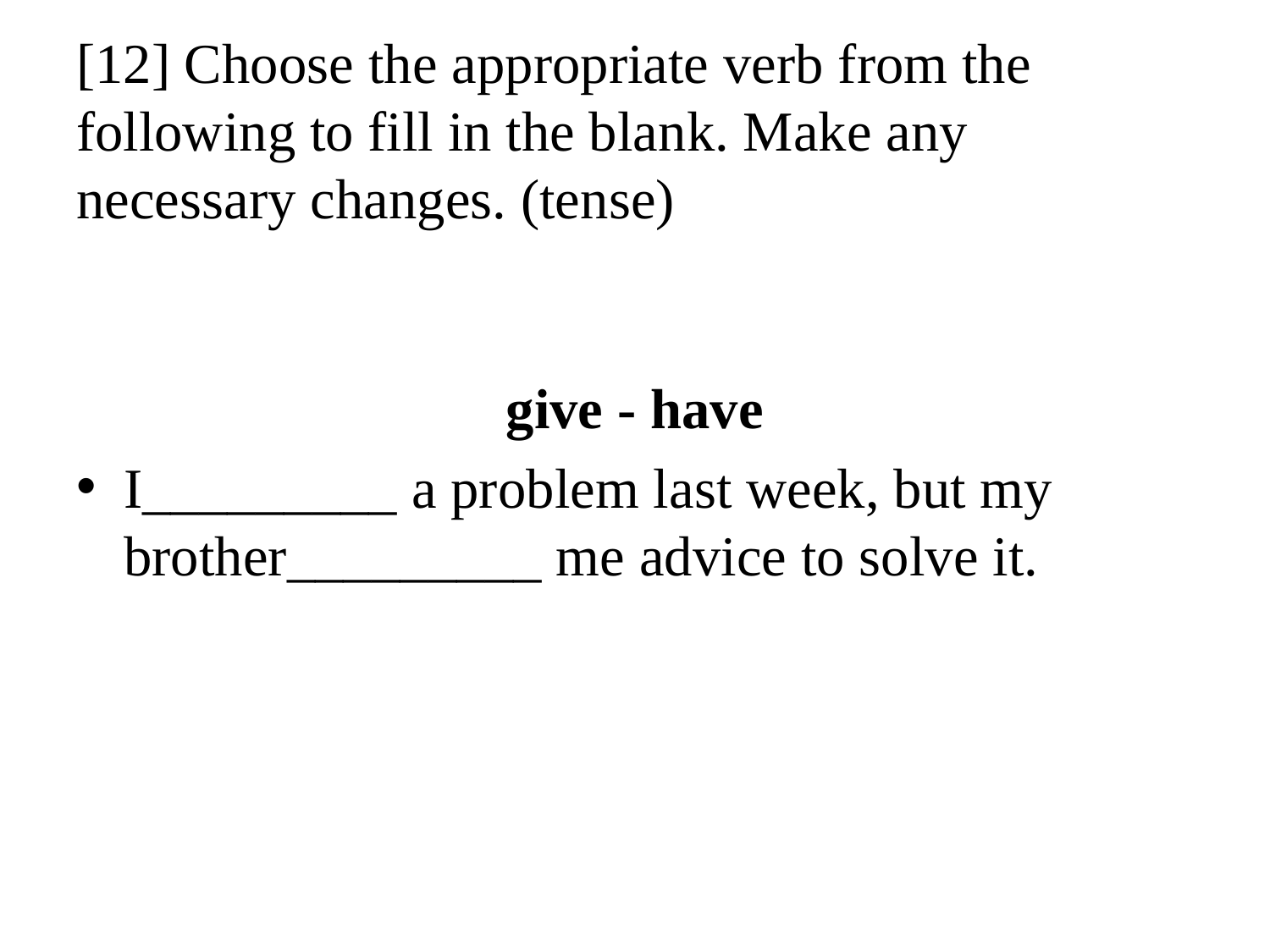

# [12] Choose the appropriate verb from the following to fill in the blank. Make any necessary changes. (tense)
 give - have
I_________ a problem last week, but my brother_________ me advice to solve it.